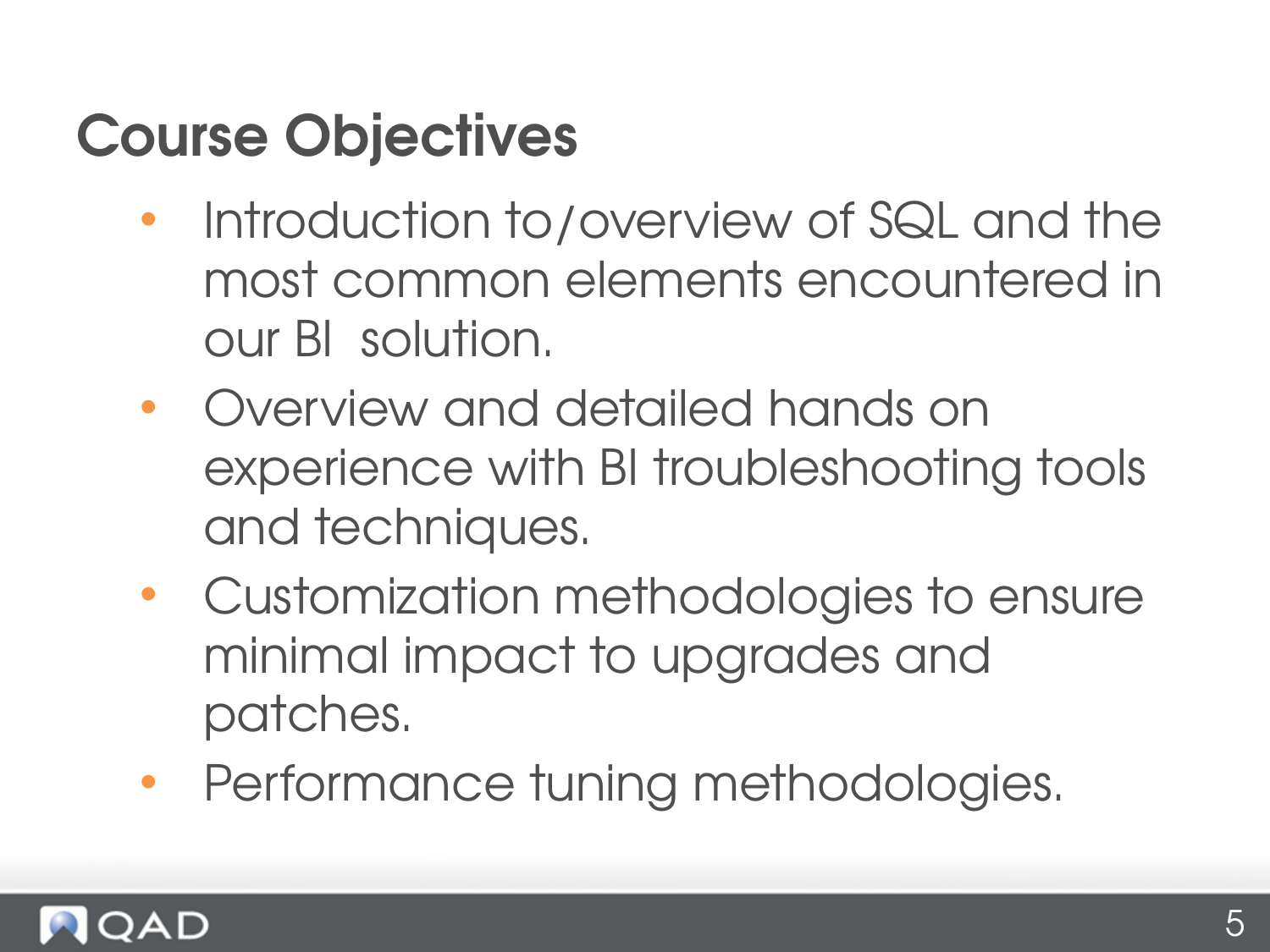

# Course Objectives
Introduction to/overview of SQL and the most common elements encountered in our BI  solution.
Overview and detailed hands on experience with BI troubleshooting tools and techniques.
Customization methodologies to ensure minimal impact to upgrades and patches.
Performance tuning methodologies.

5